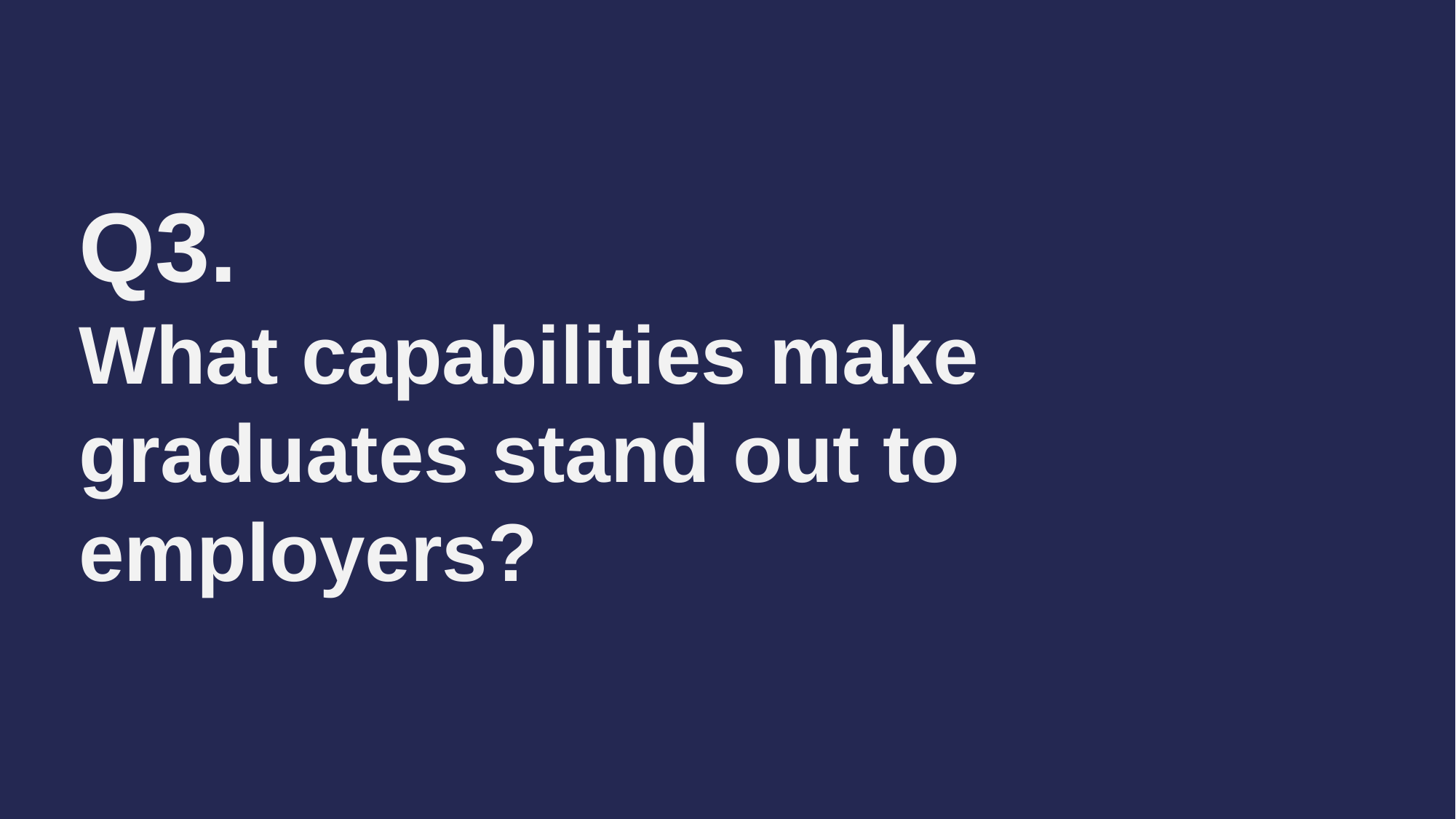

# Q3. What capabilities make graduates stand out to employers?